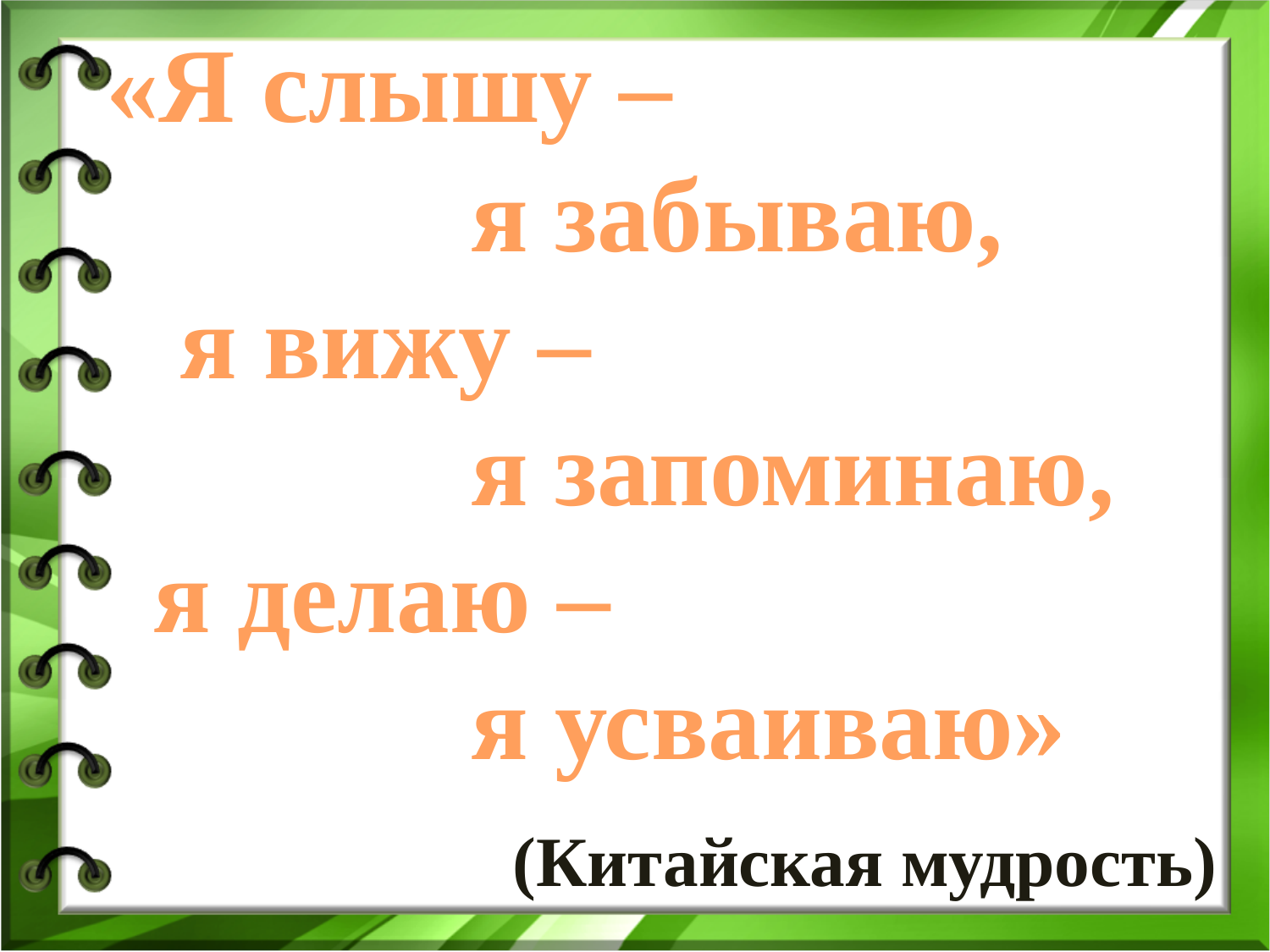

«Я слышу –
                я забываю,
     я вижу –
                я запоминаю,
    я делаю –
                я усваиваю»
               (Китайская мудрость)